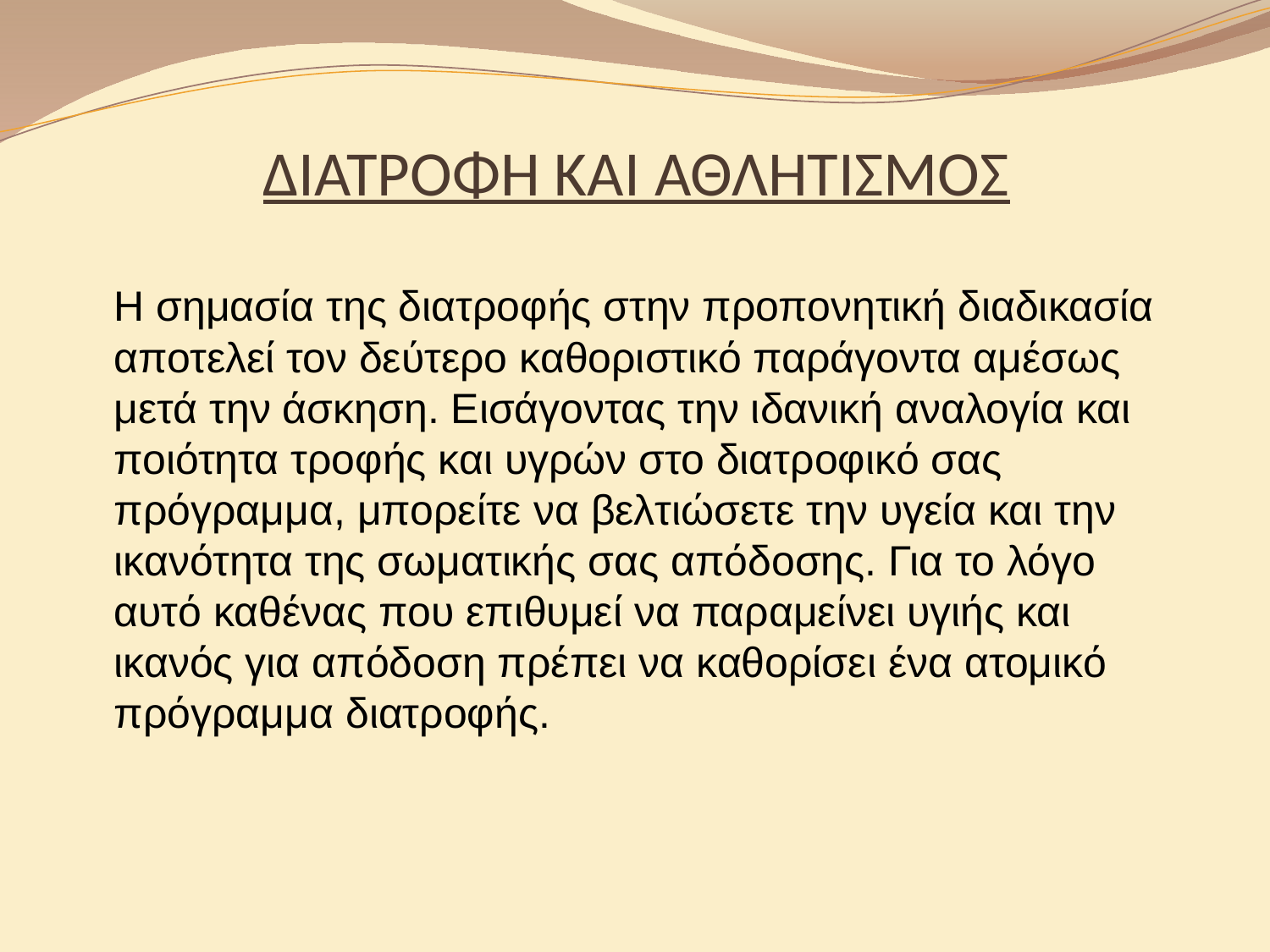

# ΔΙΑΤΡΟΦΗ ΚΑΙ ΑΘΛΗΤΙΣΜΟΣ
	Η σημασία της διατροφής στην προπονητική διαδικασία αποτελεί τον δεύτερο καθοριστικό παράγοντα αμέσως μετά την άσκηση. Εισάγοντας την ιδανική αναλογία και ποιότητα τροφής και υγρών στο διατροφικό σας πρόγραμμα, μπορείτε να βελτιώσετε την υγεία και την ικανότητα της σωματικής σας απόδοσης. Για το λόγο αυτό καθένας που επιθυμεί να παραμείνει υγιής και ικανός για απόδοση πρέπει να καθορίσει ένα ατομικό πρόγραμμα διατροφής.